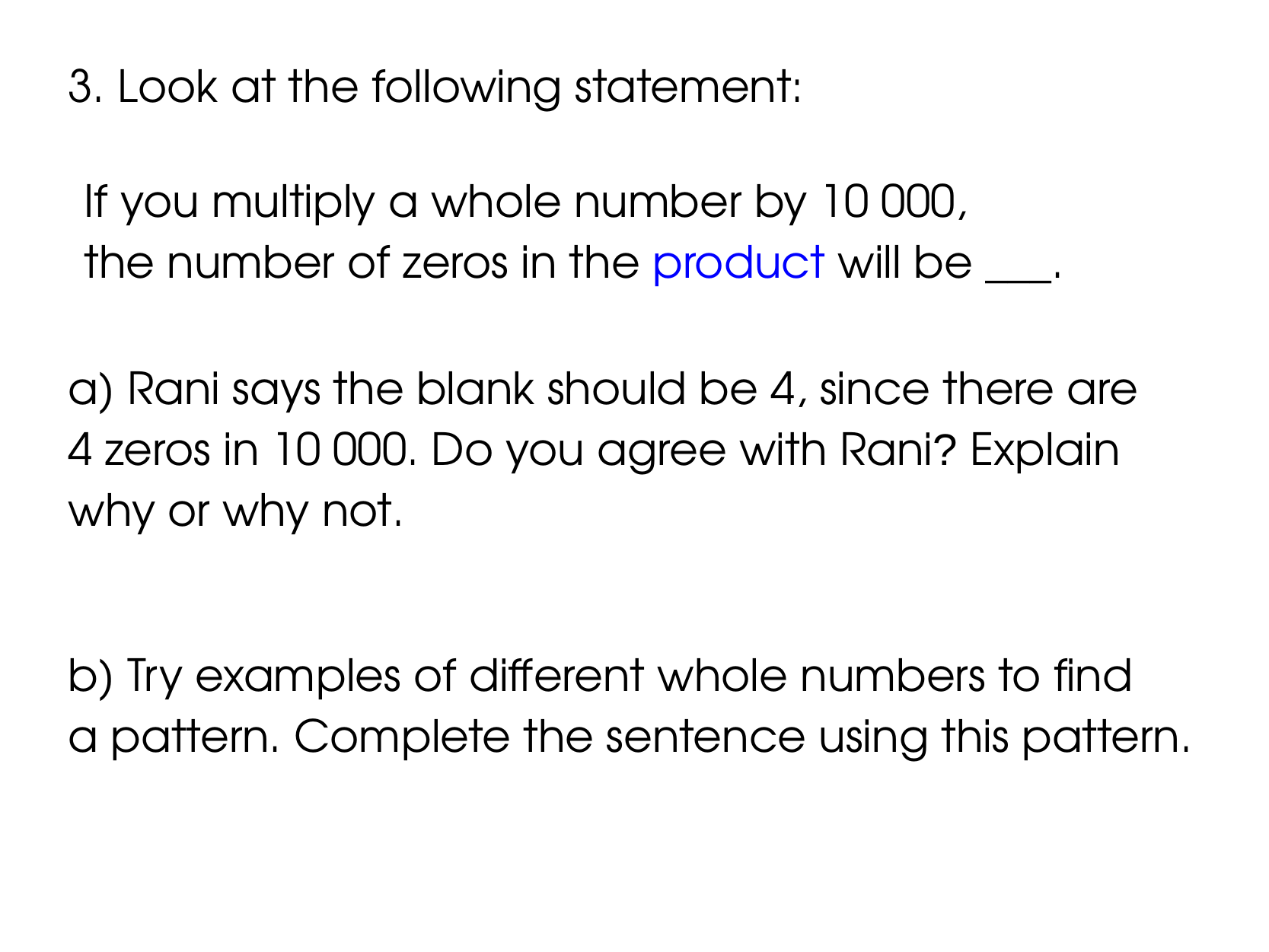

3. Look at the following statement:
If you multiply a whole number by 10 000,             the number of zeros in the product will be ___.
a) Rani says the blank should be 4, since there are 4 zeros in 10 000. Do you agree with Rani? Explain why or why not.
b) Try examples of different whole numbers to find        a pattern. Complete the sentence using this pattern.